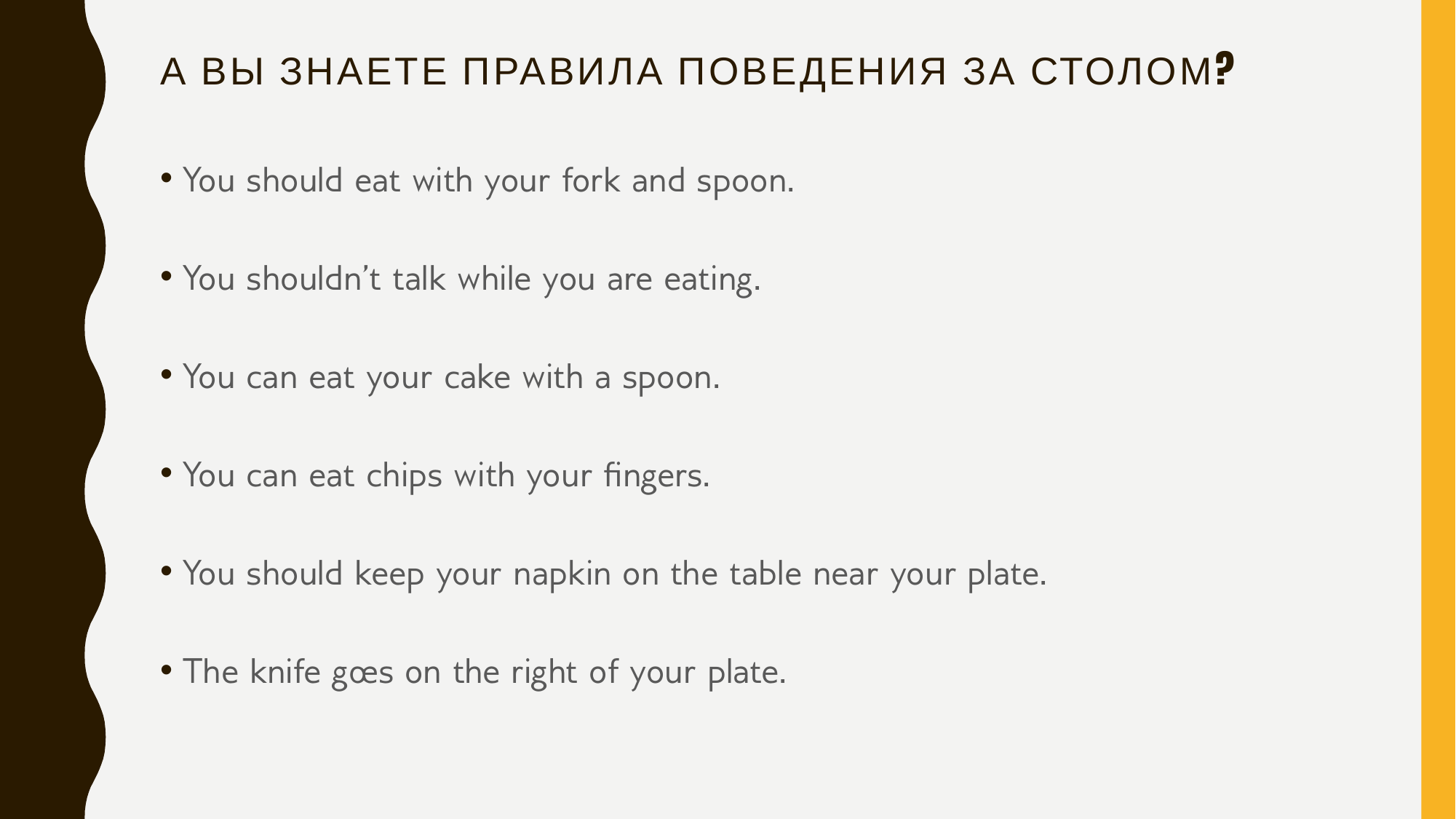

# А вы знаете правила поведения за столом?
You should eat with your fork and spoon.

You shouldn’t talk while you are eating.

You can eat your cake with a spoon.

You can eat chips with your fingers.

You should keep your napkin on the table near your plate.

The knife goes on the right of your plate.